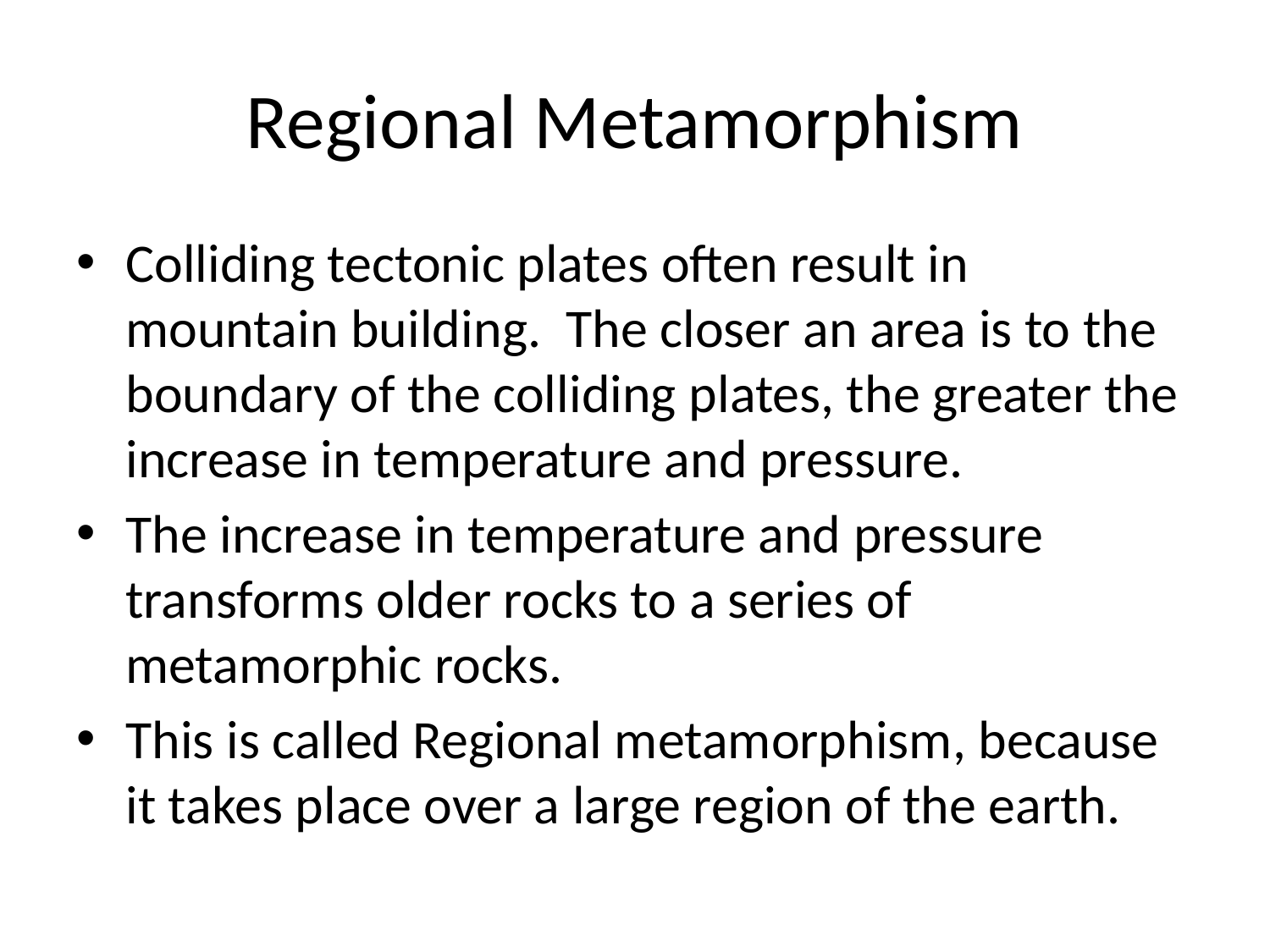

# Regional Metamorphism
Colliding tectonic plates often result in mountain building.  The closer an area is to the boundary of the colliding plates, the greater the increase in temperature and pressure.
The increase in temperature and pressure transforms older rocks to a series of metamorphic rocks.
This is called Regional metamorphism, because it takes place over a large region of the earth.